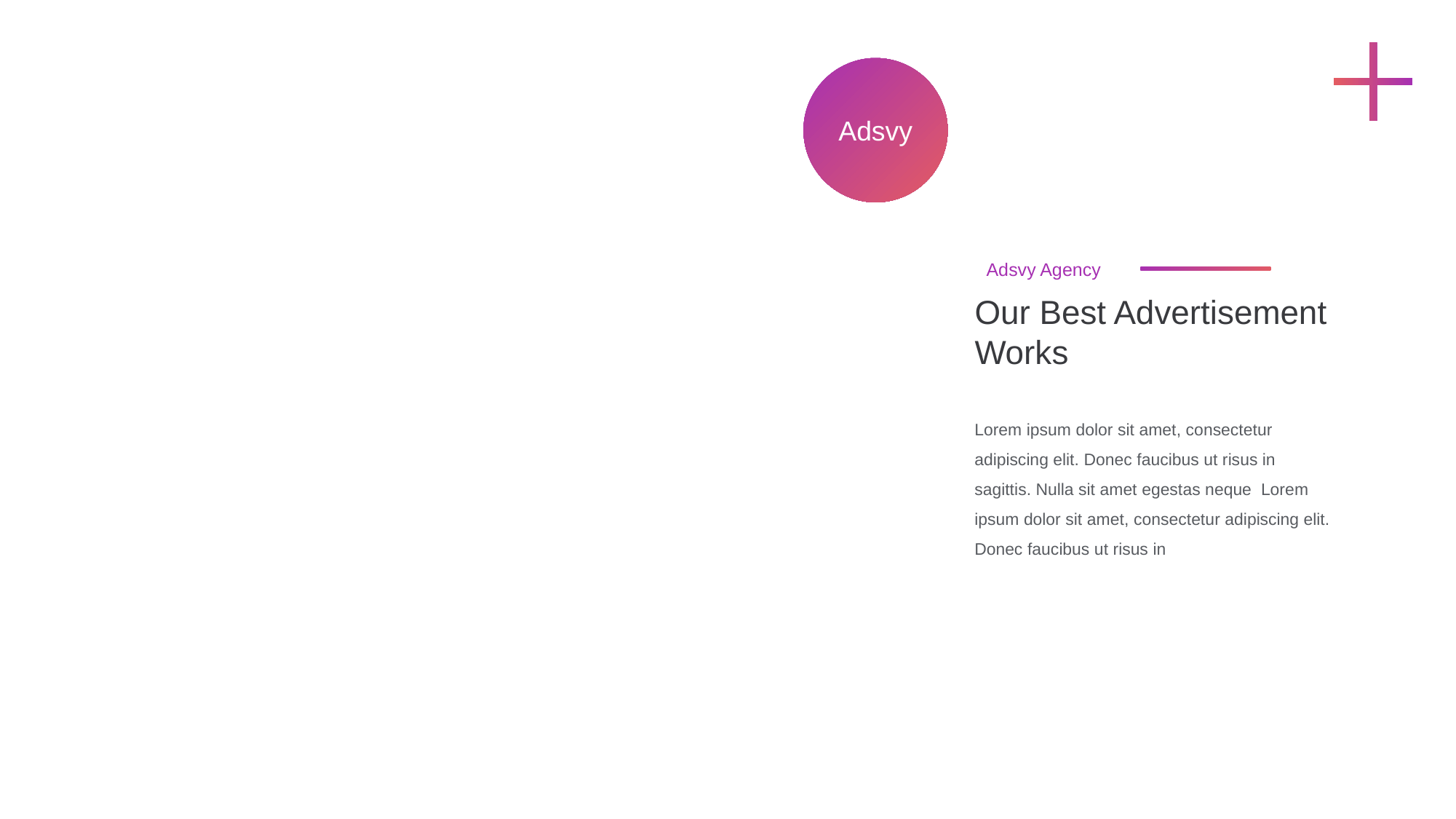

Adsvy

Adsvy Agency

Our Best Advertisement Works
Lorem ipsum dolor sit amet, consectetur adipiscing elit. Donec faucibus ut risus in sagittis. Nulla sit amet egestas neque  Lorem ipsum dolor sit amet, consectetur adipiscing elit. Donec faucibus ut risus in